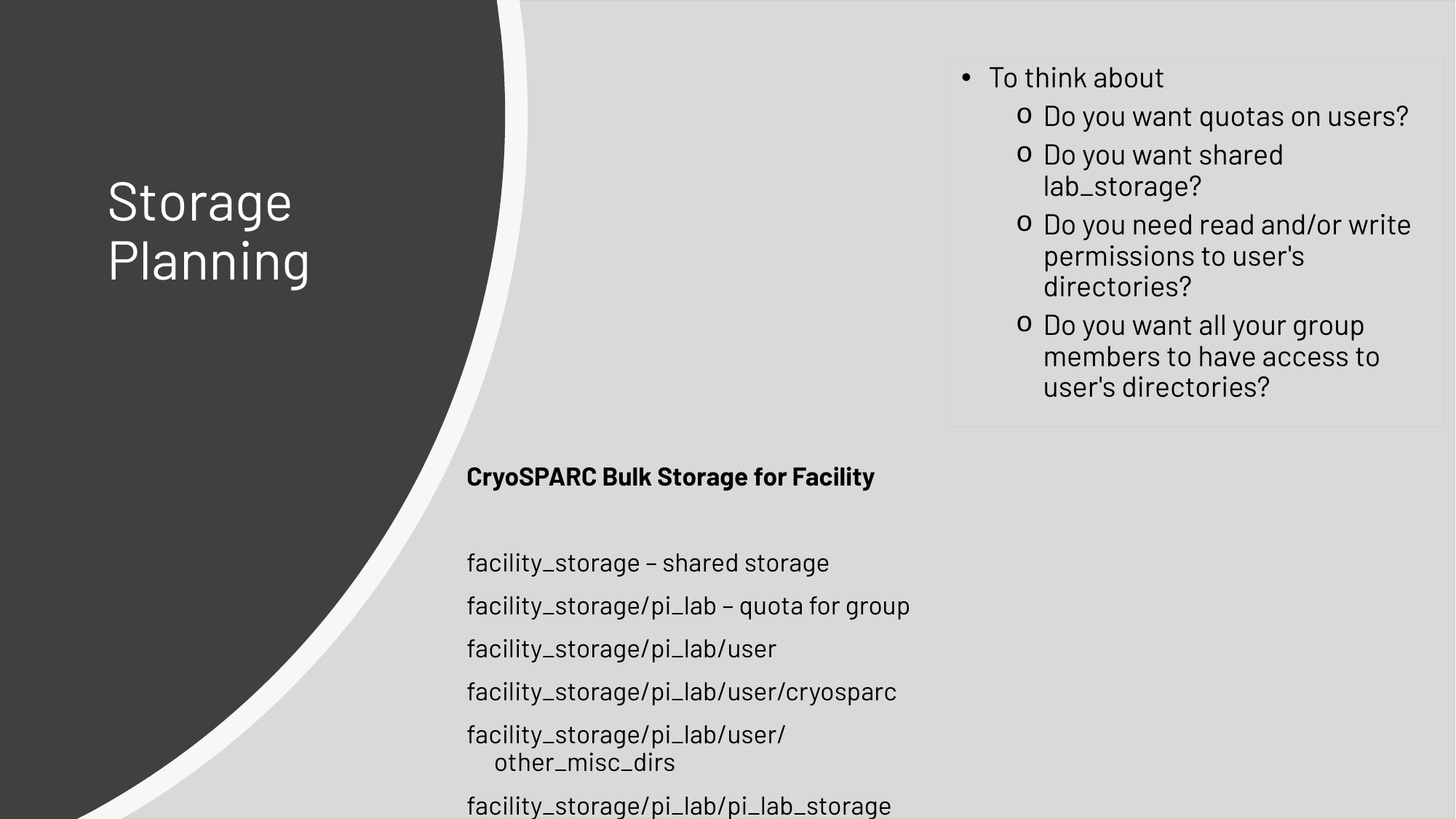

To think about
Do you want quotas on users?
Do you want shared lab_storage?
Do you need read and/or write permissions to user's directories?
Do you want all your group members to have access to user's directories?
# Storage Planning
CryoSPARC Bulk Storage for Facility

facility_storage – shared storage
facility_storage/pi_lab – quota for group
facility_storage/pi_lab/user
facility_storage/pi_lab/user/cryosparc
facility_storage/pi_lab/user/other_misc_dirs
facility_storage/pi_lab/pi_lab_storage